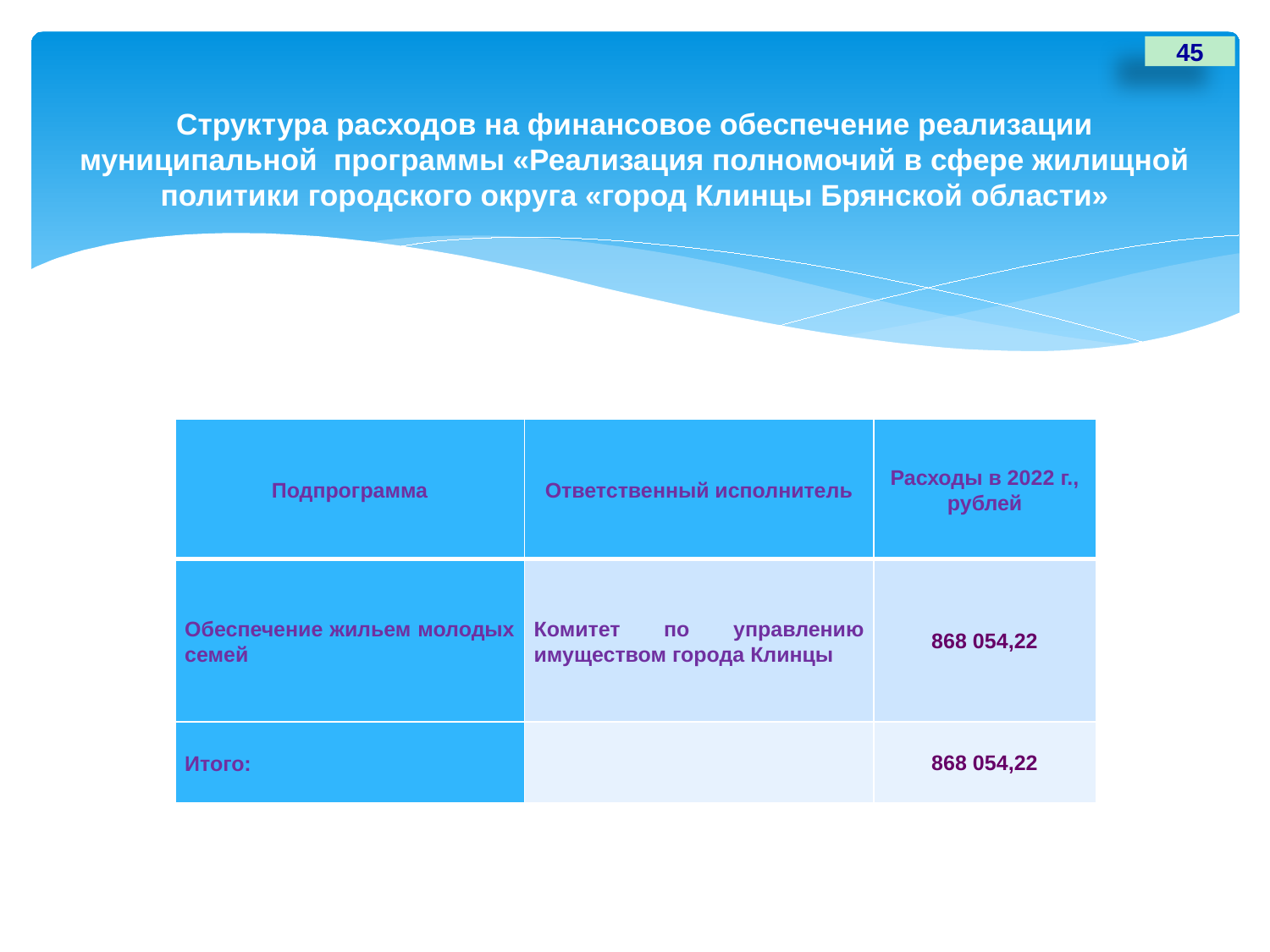

45
# Структура расходов на финансовое обеспечение реализации муниципальной  программы «Реализация полномочий в сфере жилищной политики городского округа «город Клинцы Брянской области»
| Подпрограмма | Ответственный исполнитель | Расходы в 2022 г., рублей |
| --- | --- | --- |
| Обеспечение жильем молодых семей | Комитет по управлению имуществом города Клинцы | 868 054,22 |
| Итого: |  | 868 054,22 |